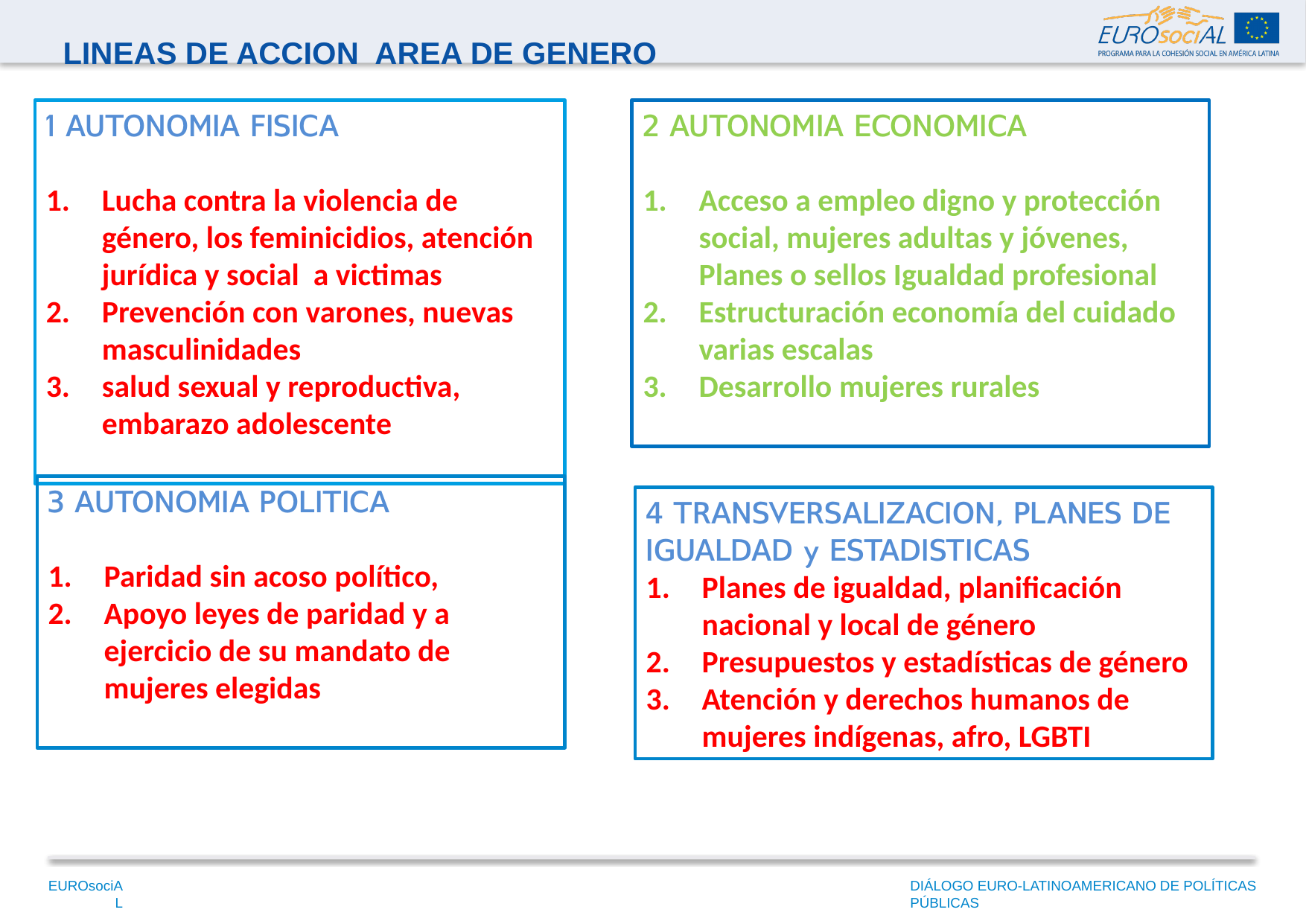

LINEAS DE ACCION  AREA DE GENERO
2 AUTONOMIA ECONOMICA

Acceso a empleo digno y protección social, mujeres adultas y jóvenes, Planes o sellos Igualdad profesional
Estructuración economía del cuidado varias escalas
Desarrollo mujeres rurales

1 AUTONOMIA FISICA

Lucha contra la violencia de género, los feminicidios, atención jurídica y social  a victimas
Prevención con varones, nuevas masculinidades
salud sexual y reproductiva, embarazo adolescente

3 AUTONOMIA POLITICA

Paridad sin acoso político,
Apoyo leyes de paridad y a ejercicio de su mandato de mujeres elegidas

4 TRANSVERSALIZACION, PLANES DE IGUALDAD y ESTADISTICAS
Planes de igualdad, planificación nacional y local de género
Presupuestos y estadísticas de género
Atención y derechos humanos de mujeres indígenas, afro, LGBTI